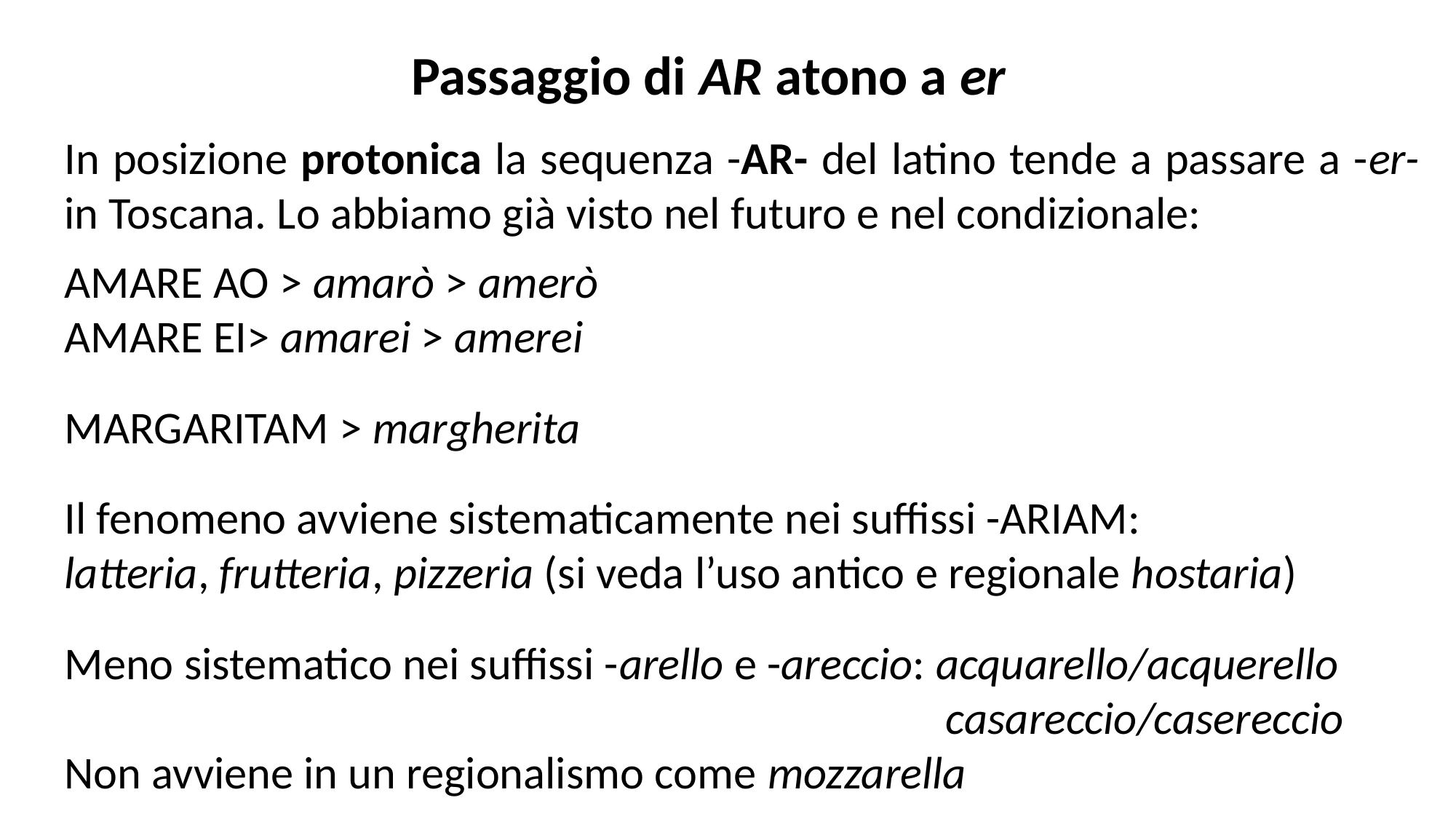

Passaggio di AR atono a er
In posizione protonica la sequenza -AR- del latino tende a passare a -er- in Toscana. Lo abbiamo già visto nel futuro e nel condizionale:

AMARE AO > amarò > amerò
AMARE EI> amarei > amerei

MARGARITAM > margherita

Il fenomeno avviene sistematicamente nei suffissi -ARIAM:
latteria, frutteria, pizzeria (si veda l’uso antico e regionale hostaria)

Meno sistematico nei suffissi -arello e -areccio: acquarello/acquerello
                                                                                     casareccio/casereccio
Non avviene in un regionalismo come mozzarella